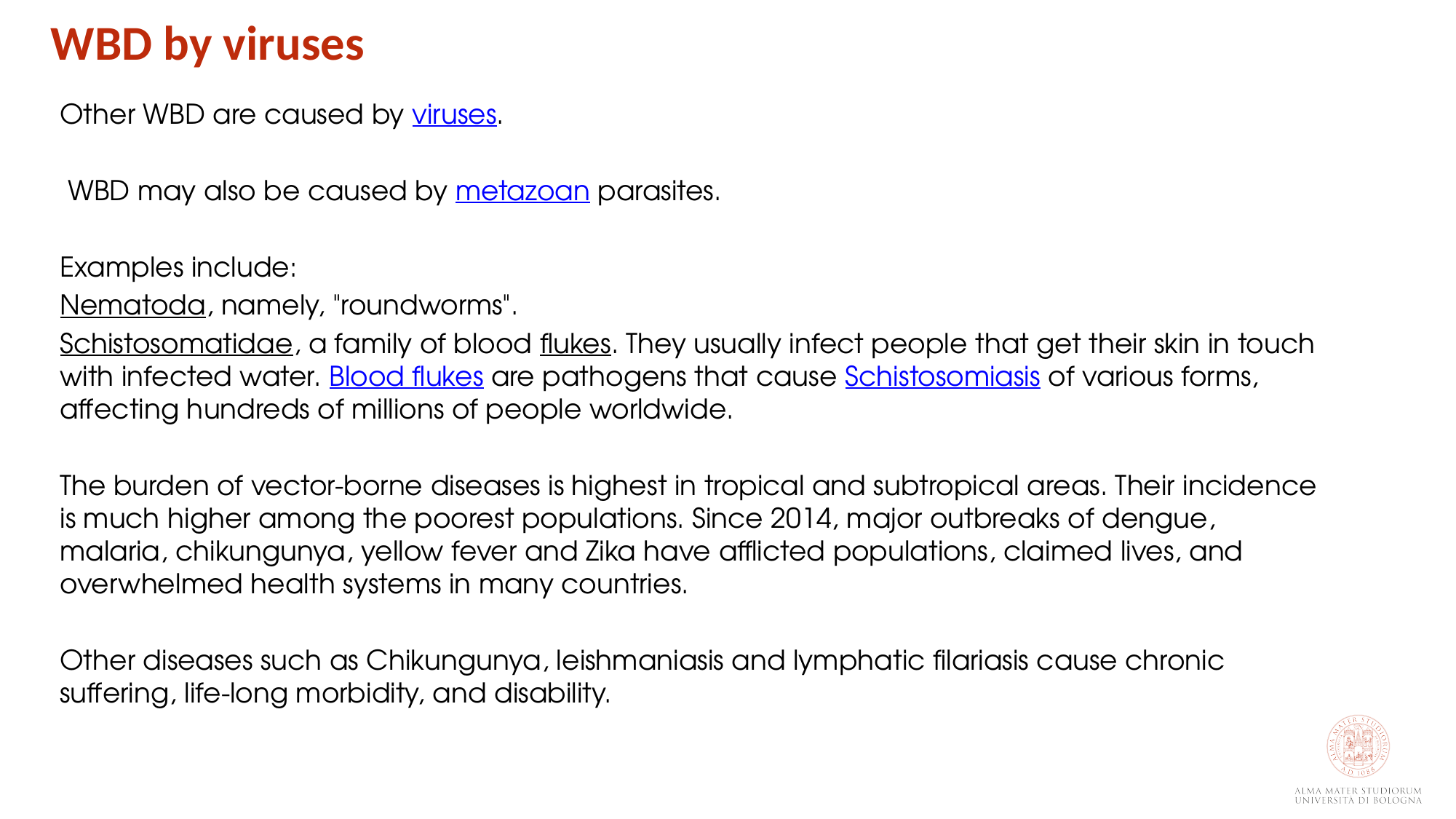

WBD by viruses
Other WBD are caused by viruses.

 WBD may also be caused by metazoan parasites.

Examples include:
Nematoda, namely, "roundworms".
Schistosomatidae, a family of blood flukes. They usually infect people that get their skin in touch with infected water. Blood flukes are pathogens that cause Schistosomiasis of various forms, affecting hundreds of millions of people worldwide.

The burden of vector-borne diseases is highest in tropical and subtropical areas. Their incidence is much higher among the poorest populations. Since 2014, major outbreaks of dengue, malaria, chikungunya, yellow fever and Zika have afflicted populations, claimed lives, and overwhelmed health systems in many countries.

Other diseases such as Chikungunya, leishmaniasis and lymphatic filariasis cause chronic suffering, life-long morbidity, and disability.